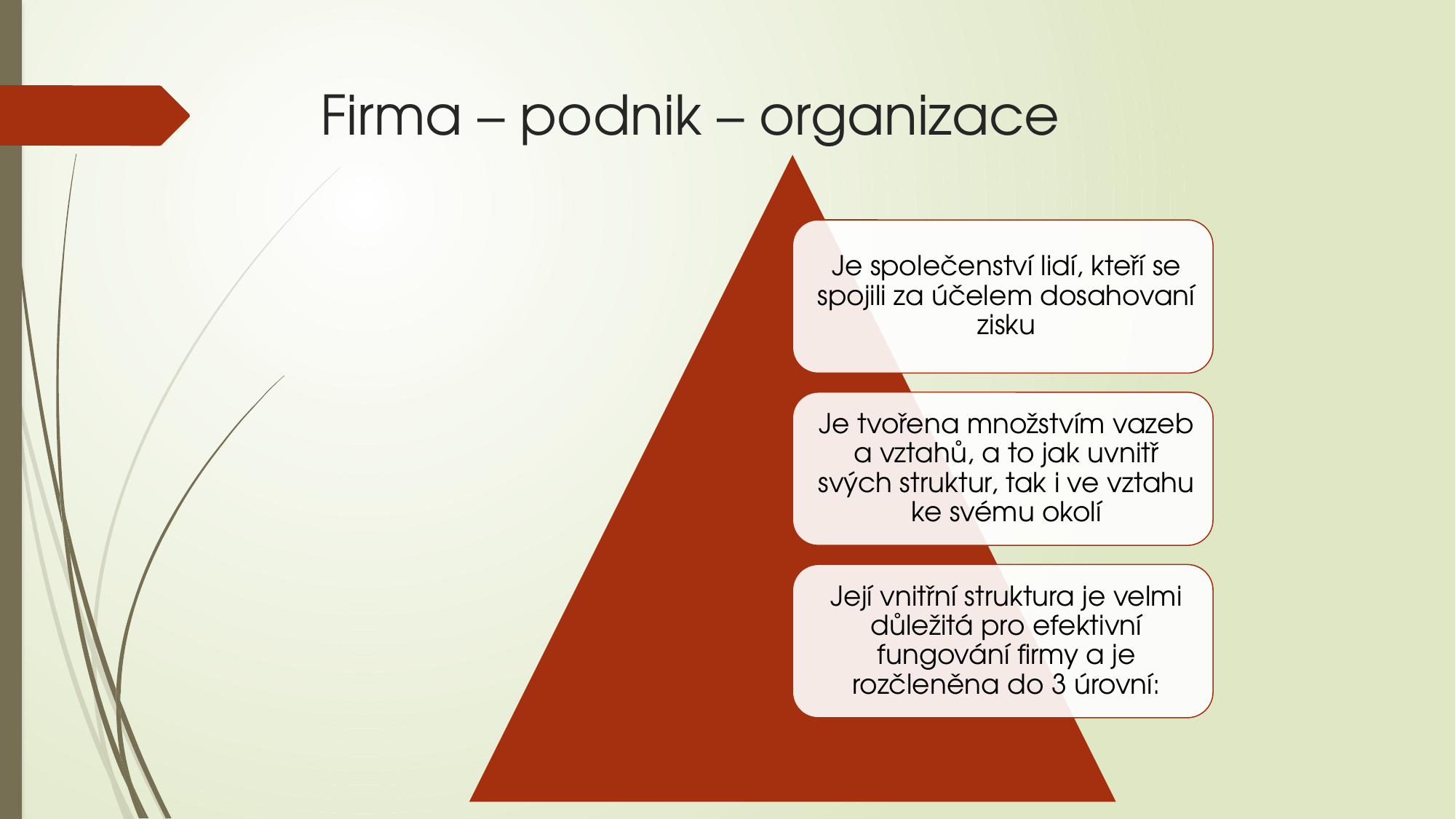

# Firma – podnik – organizace
Je společenství lidí, kteří se spojili za účelem dosahovaní zisku
Je tvořena množstvím vazeb a vztahů, a to jak uvnitř svých struktur, tak i ve vztahu ke svému okolí
Její vnitřní struktura je velmi důležitá pro efektivní fungování firmy a je rozčleněna do 3 úrovní: